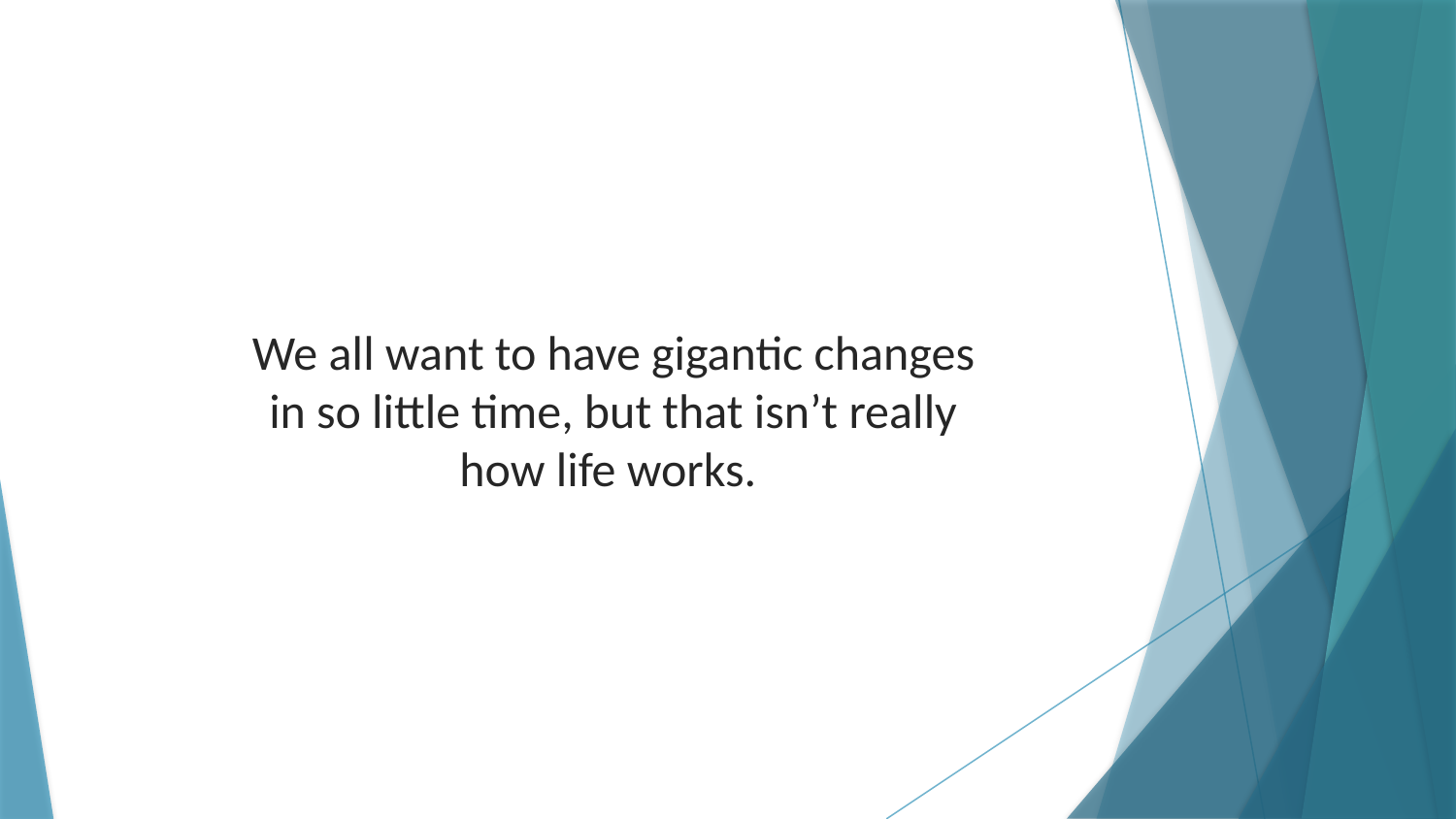

We all want to have gigantic changes in so little time, but that isn’t really how life works.